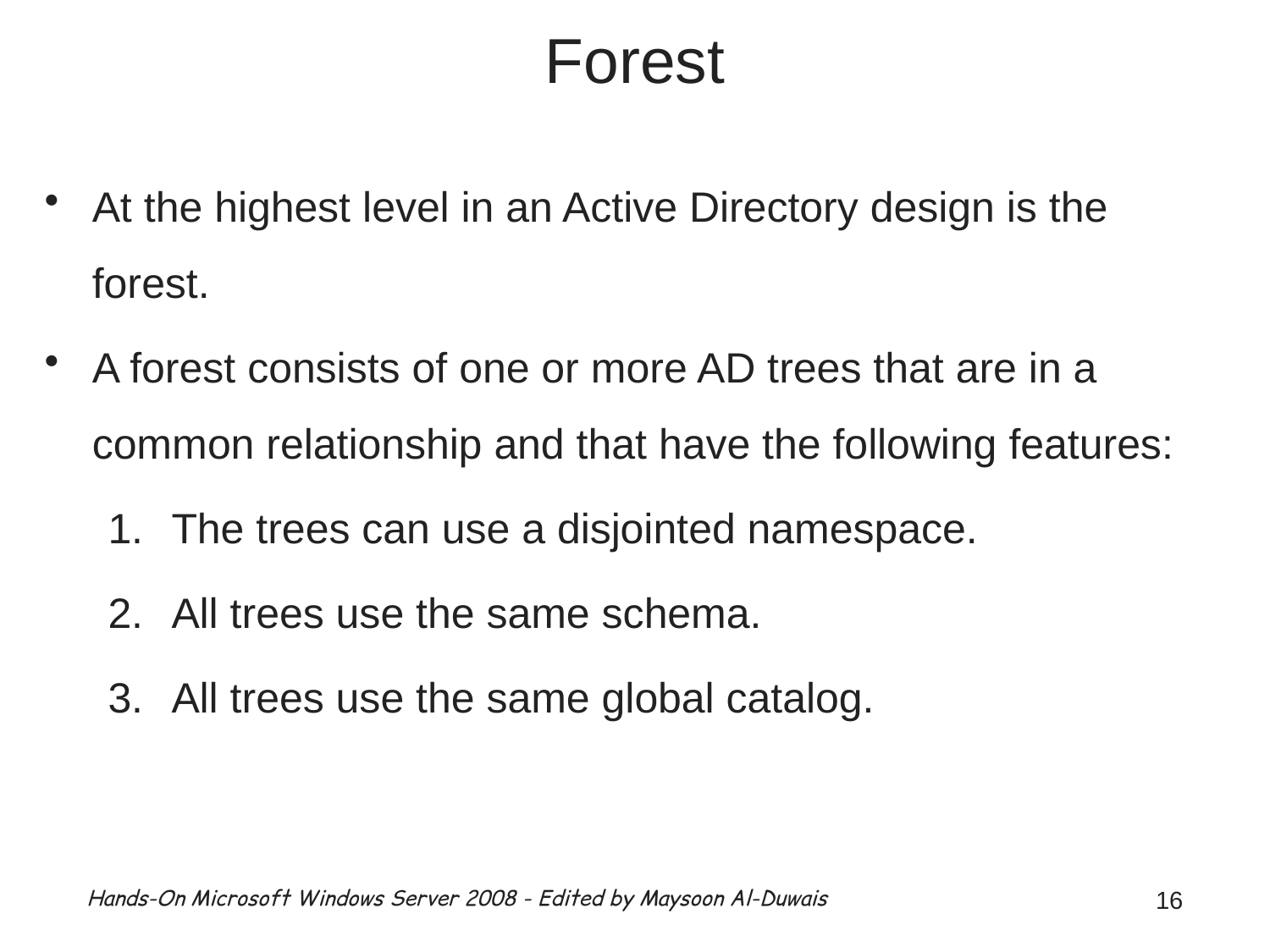

# Forest
At the highest level in an Active Directory design is the forest.
A forest consists of one or more AD trees that are in a common relationship and that have the following features:
The trees can use a disjointed namespace.
All trees use the same schema.
All trees use the same global catalog.

Hands-On Microsoft Windows Server 2008 - Edited by Maysoon Al-Duwais
16